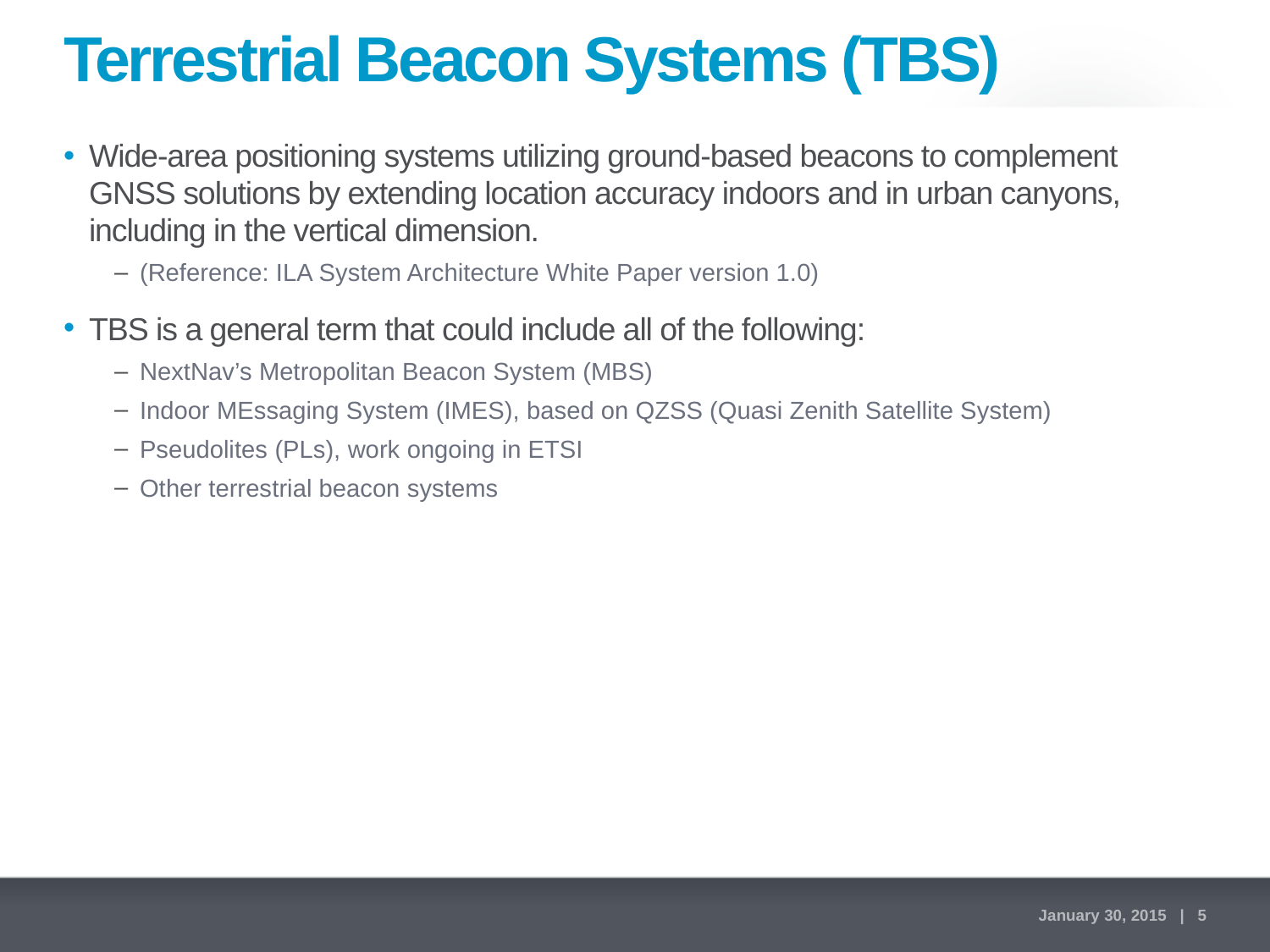

# Terrestrial Beacon Systems (TBS)
Wide-area positioning systems utilizing ground-based beacons to complement GNSS solutions by extending location accuracy indoors and in urban canyons, including in the vertical dimension.
(Reference: ILA System Architecture White Paper version 1.0)
TBS is a general term that could include all of the following:
NextNav’s Metropolitan Beacon System (MBS)
Indoor MEssaging System (IMES), based on QZSS (Quasi Zenith Satellite System)
Pseudolites (PLs), work ongoing in ETSI
Other terrestrial beacon systems

January 30, 2015   |   5